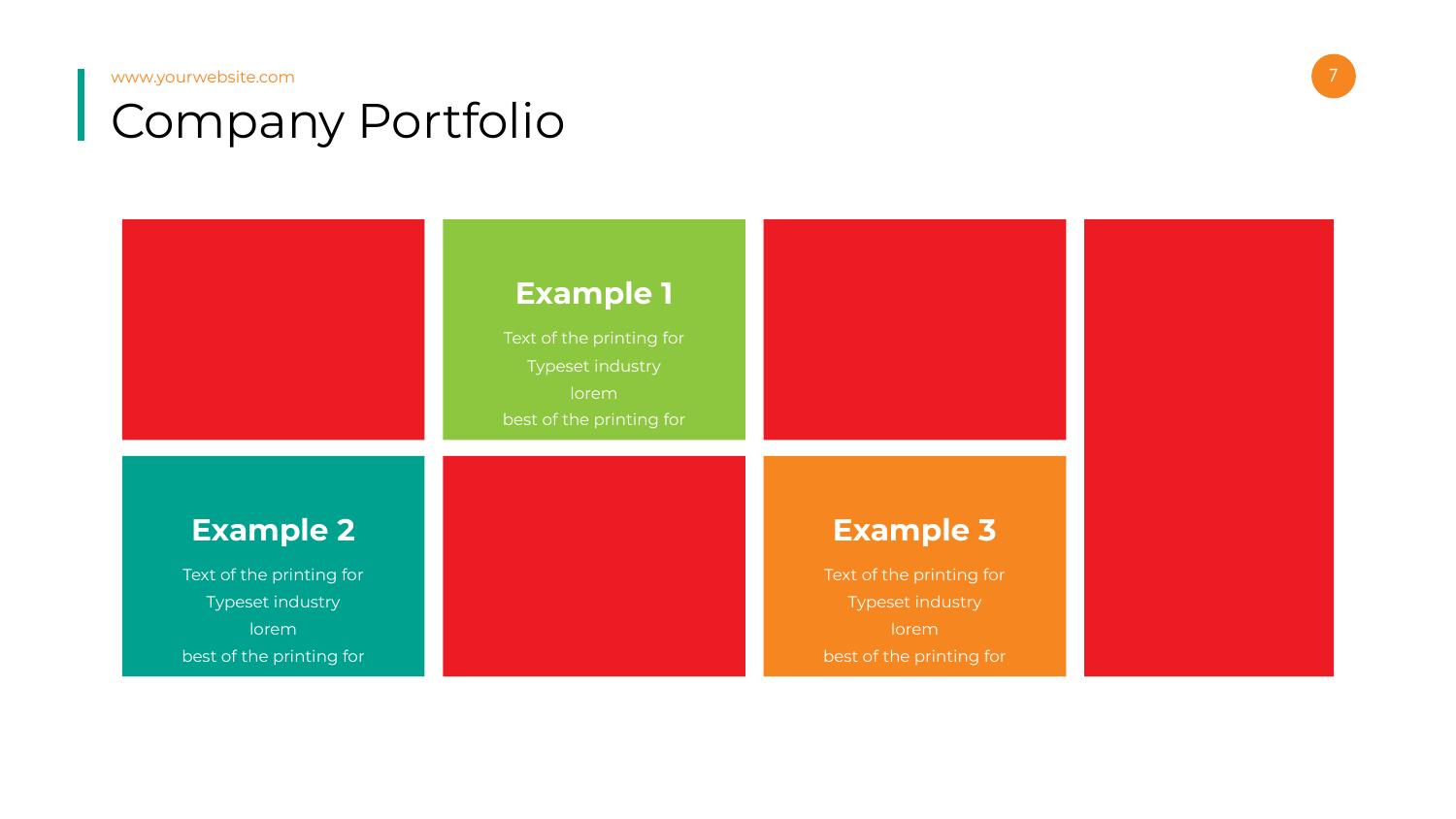

7
www.yourwebsite.com
# Company Portfolio

Example 1
Text of the printing for
Typeset industry lorem
best of the printing for

Example 2
Text of the printing for
Typeset industry lorem
best of the printing for
Example 3
Text of the printing for
Typeset industry lorem
best of the printing for